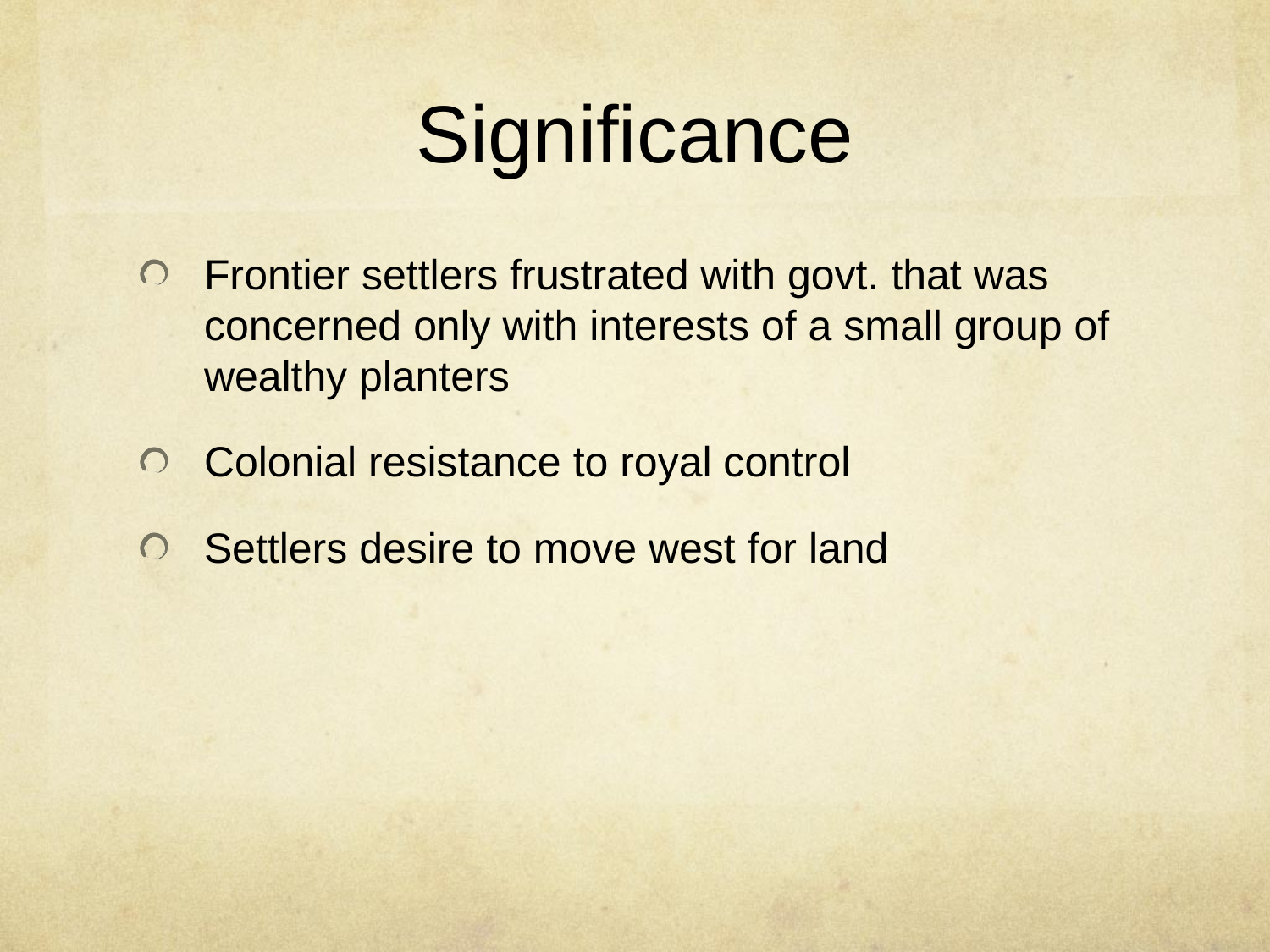

# Significance
Frontier settlers frustrated with govt. that was concerned only with interests of a small group of wealthy planters
Colonial resistance to royal control
Settlers desire to move west for land